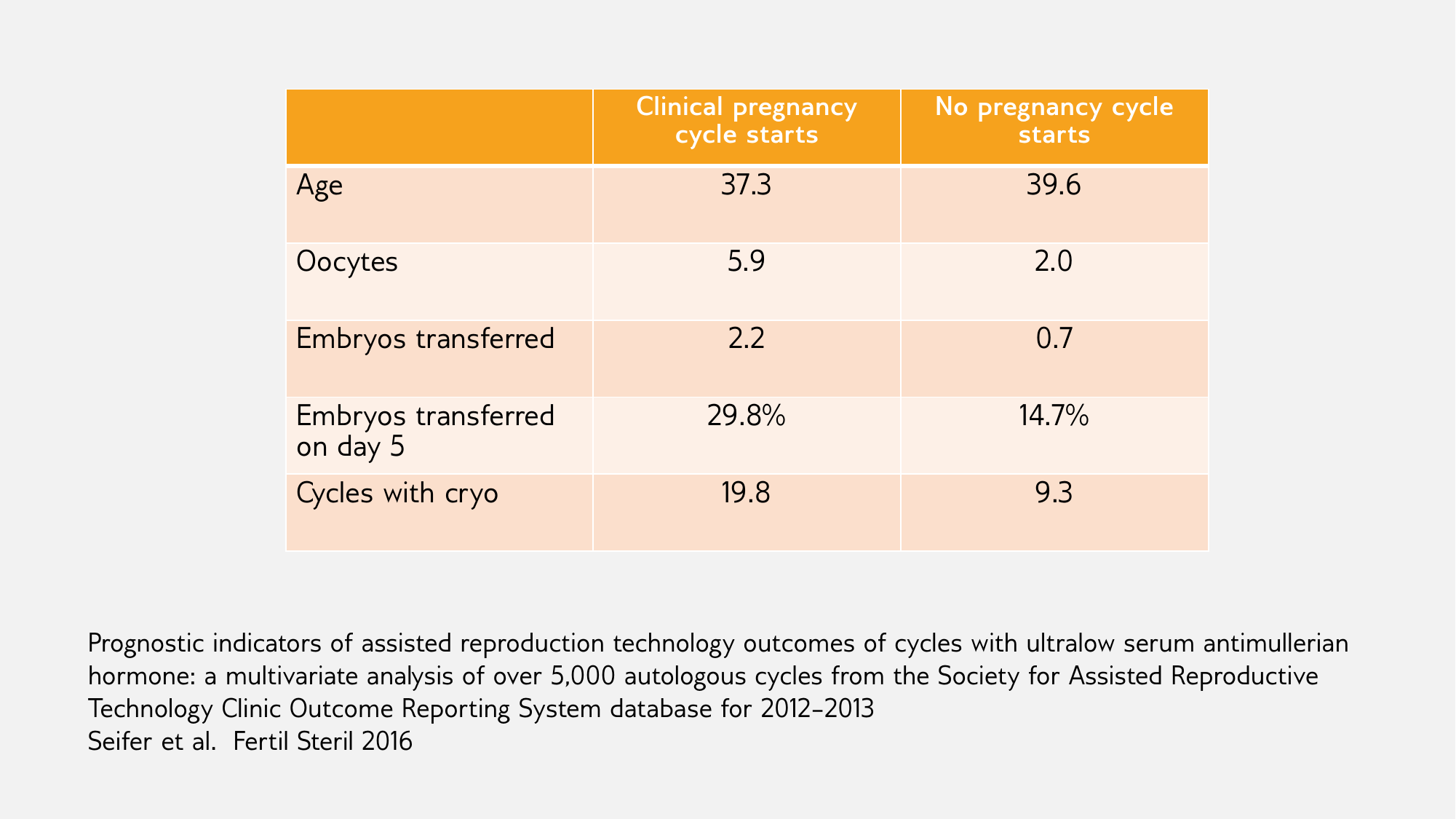

|  | Clinical pregnancy cycle starts | No pregnancy cycle starts |
| --- | --- | --- |
| Age | 37.3 | 39.6 |
| Oocytes | 5.9 | 2.0 |
| Embryos transferred | 2.2 | 0.7 |
| Embryos transferred on day 5 | 29.8% | 14.7% |
| Cycles with cryo | 19.8 | 9.3 |
Prognostic indicators of assisted reproduction technology outcomes of cycles with ultralow serum antimullerian hormone: a multivariate analysis of over 5,000 autologous cycles from the Society for Assisted Reproductive Technology Clinic Outcome Reporting System database for 2012–2013
Seifer et al.  Fertil Steril 2016